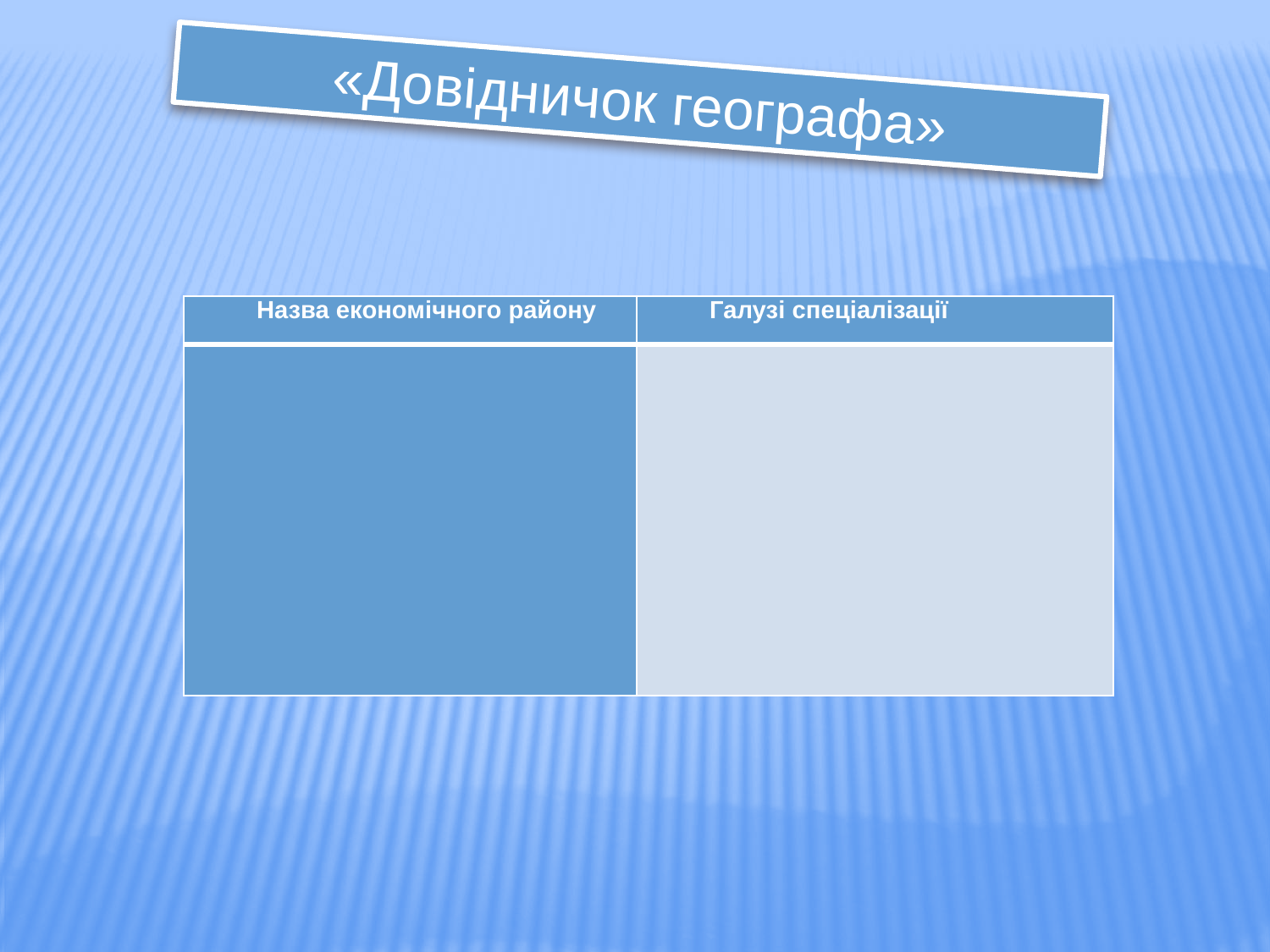

«Довідничок географа»
| Назва економічного району | Галузі спеціалізації |
| --- | --- |
|  |  |